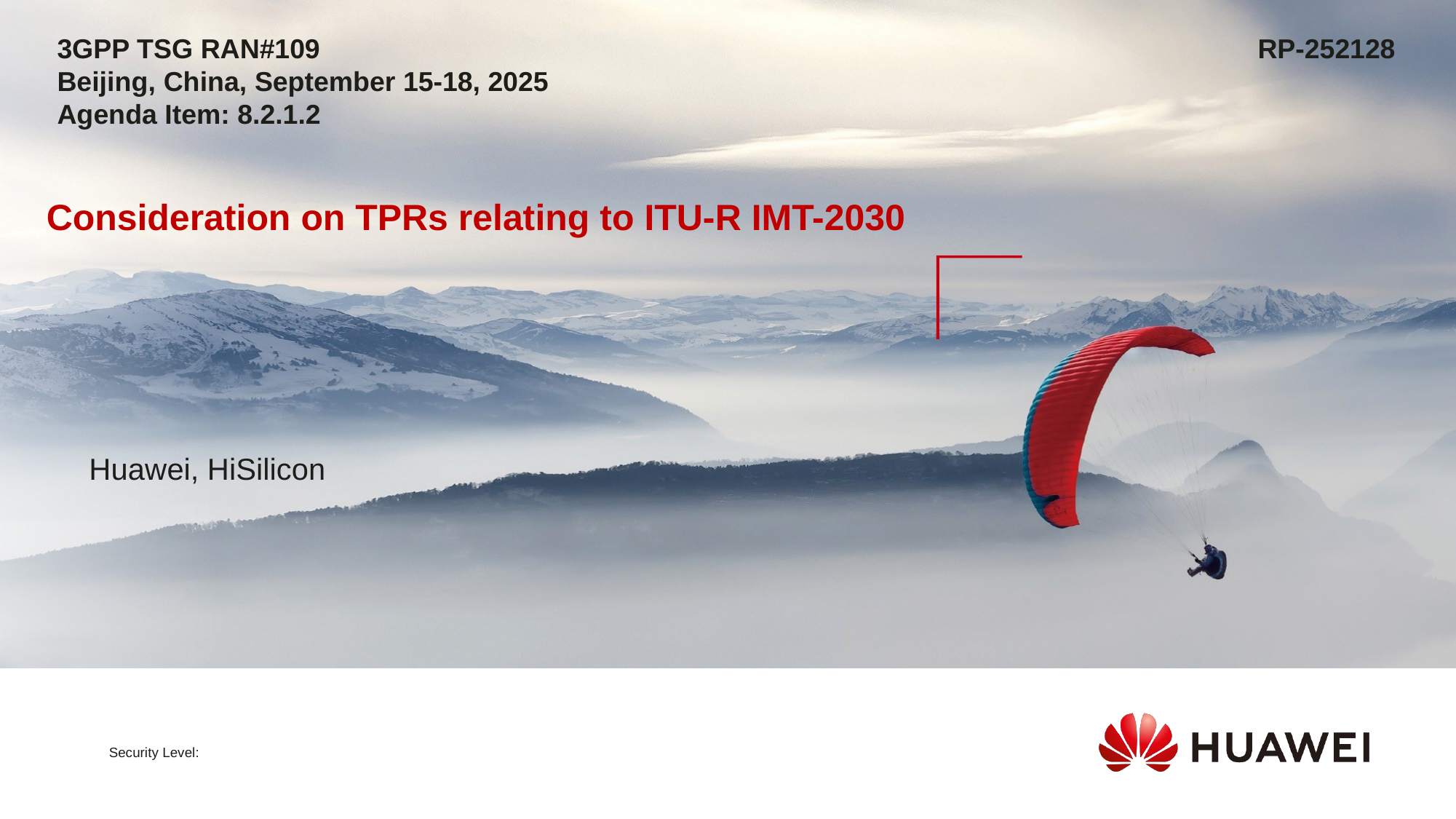

3GPP TSG RAN#109									RP-252128
Beijing, China, September 15-18, 2025
Agenda Item: 8.2.1.2
# Consideration on TPRs relating to ITU-R IMT-2030
Huawei, HiSilicon
Security Level: